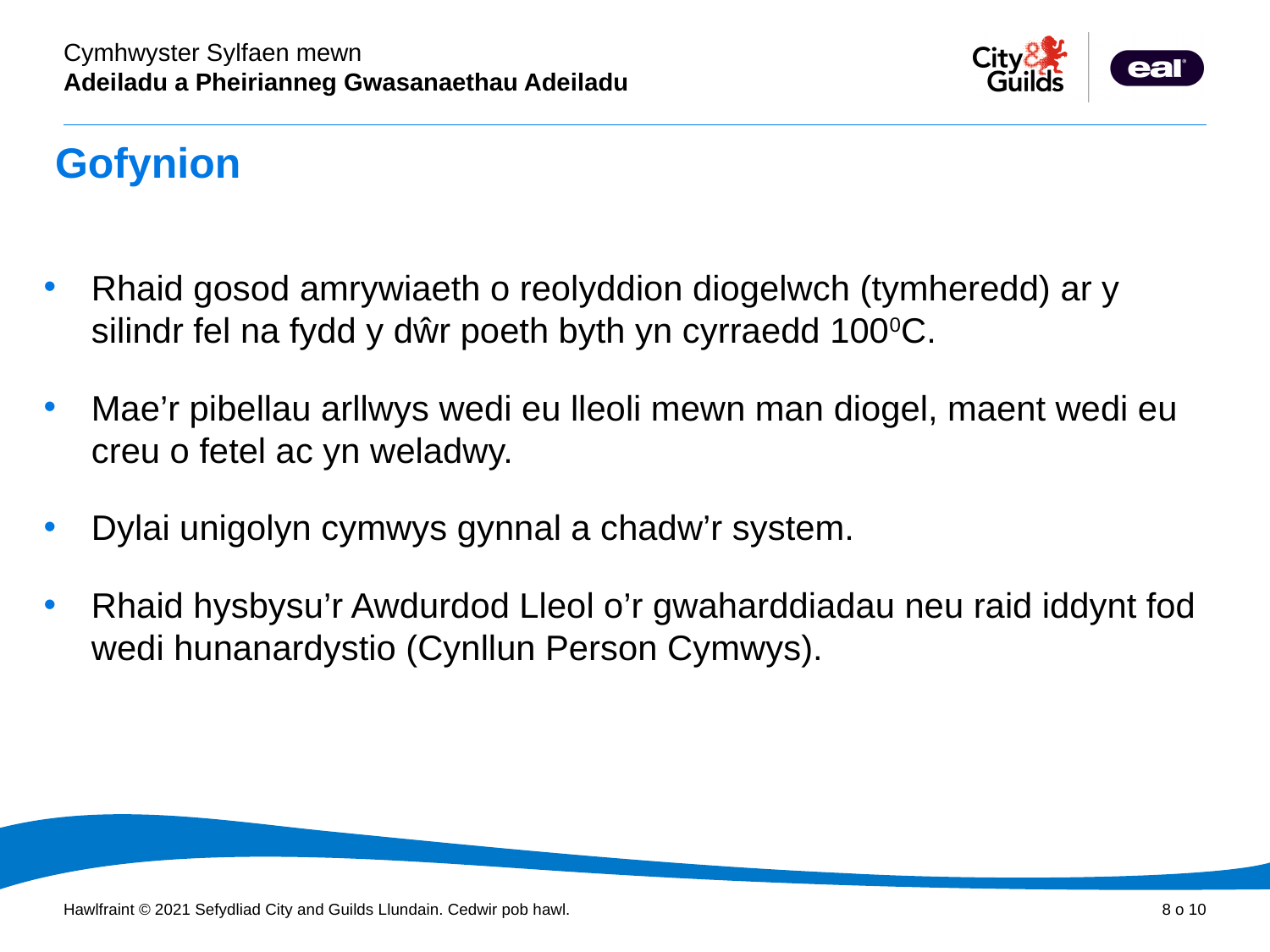

Gofynion
Rhaid gosod amrywiaeth o reolyddion diogelwch (tymheredd) ar y silindr fel na fydd y dŵr poeth byth yn cyrraedd 1000C.
Mae’r pibellau arllwys wedi eu lleoli mewn man diogel, maent wedi eu creu o fetel ac yn weladwy.
Dylai unigolyn cymwys gynnal a chadw’r system.
Rhaid hysbysu’r Awdurdod Lleol o’r gwaharddiadau neu raid iddynt fod wedi hunanardystio (Cynllun Person Cymwys).